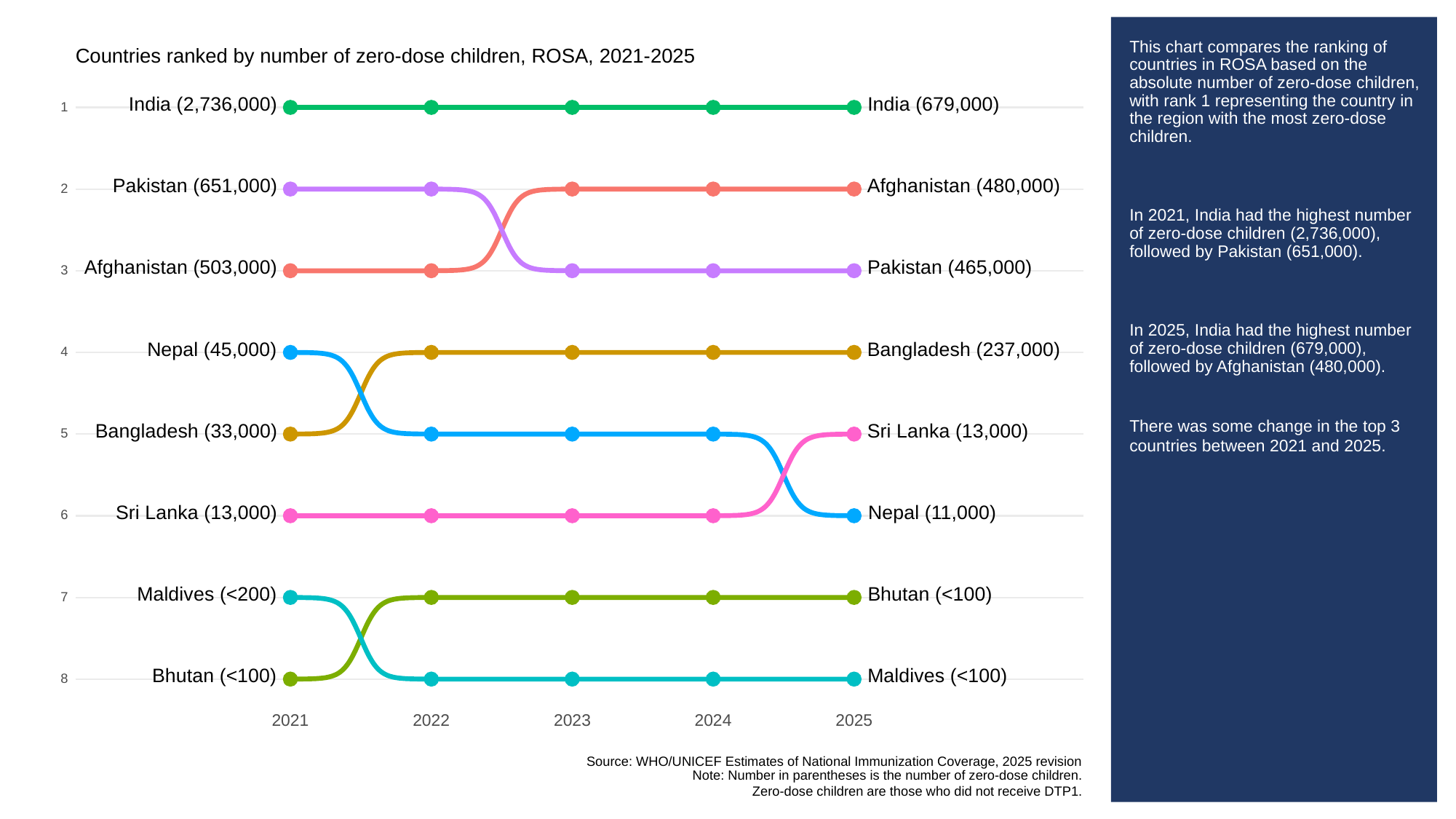

# This chart compares the ranking of countries in ROSA based on the absolute number of zero-dose children, with rank 1 representing the country in the region with the most zero-dose children.

In 2021, India had the highest number of zero-dose children (2,736,000), followed by Pakistan (651,000).

In 2025, India had the highest number of zero-dose children (679,000), followed by Afghanistan (480,000).

There was some change in the top 3 countries between 2021 and 2025.

Countries ranked by number of zero-dose children, ROSA, 2021-2025
India (2,736,000)
India (679,000)

1
1
1
1
1
1

Pakistan (651,000)
Afghanistan (480,000)

2
2
2
2
2
2

Afghanistan (503,000)
Pakistan (465,000)

3
3
3
3
3
3

Nepal (45,000)
Bangladesh (237,000)

4
4
4
4
4
4

Bangladesh (33,000)
Sri Lanka (13,000)

5
5
5
5
5
5

Sri Lanka (13,000)
Nepal (11,000)

6
6
6
6
6
6

Maldives (<200)
Bhutan (<100)

7
7
7
7
7
7

Bhutan (<100)
Maldives (<100)

8
8
8
8
8
8

2023
2021
2022
2024
2025
Source: WHO/UNICEF Estimates of National Immunization Coverage, 2025 revision
Note: Number in parentheses is the number of zero-dose children.
Zero-dose children are those who did not receive DTP1.